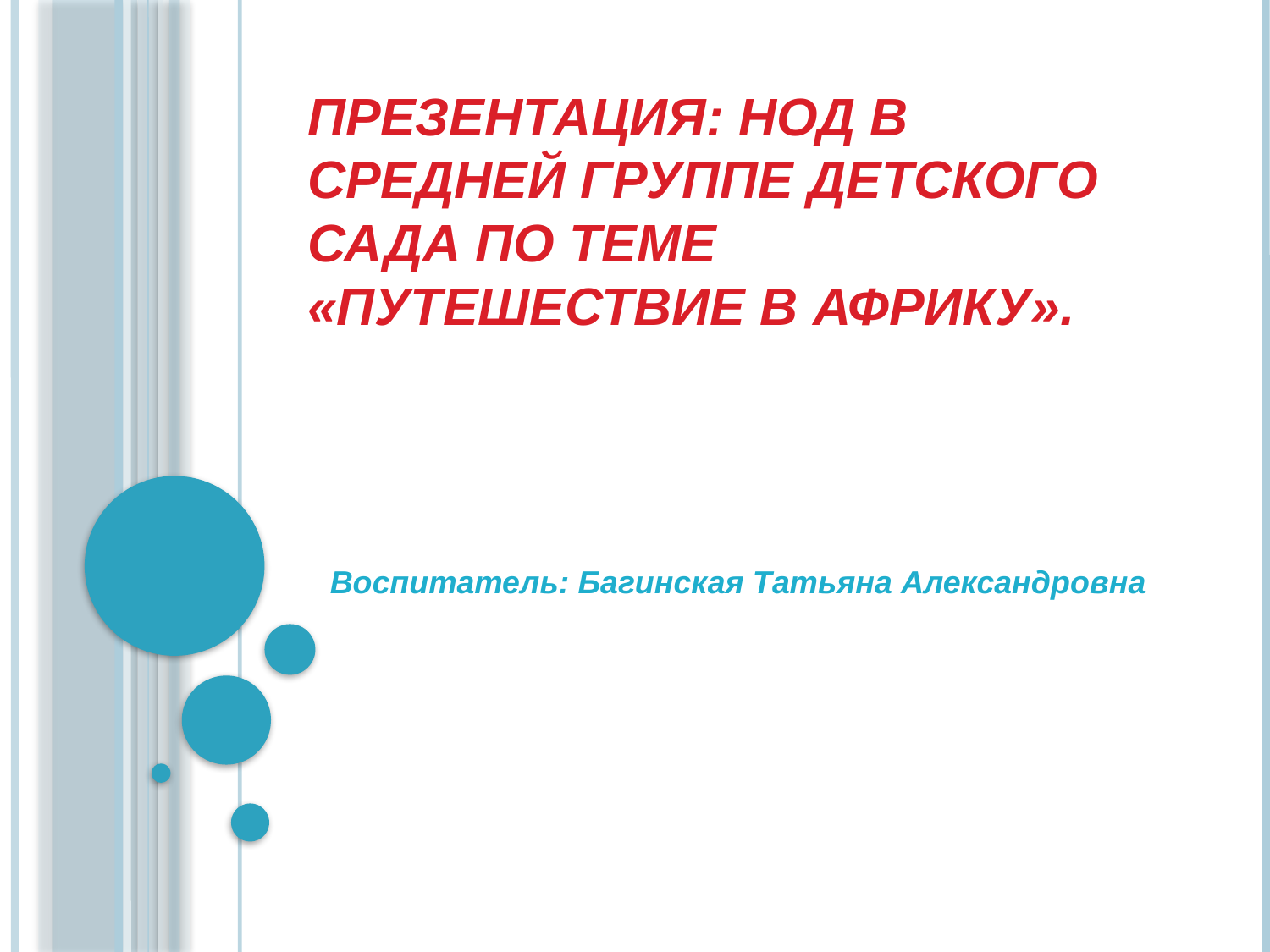

# Презентация: НОД в средней группе детского сада по теме «Путешествие в Африку».
Воспитатель: Багинская Татьяна Александровна